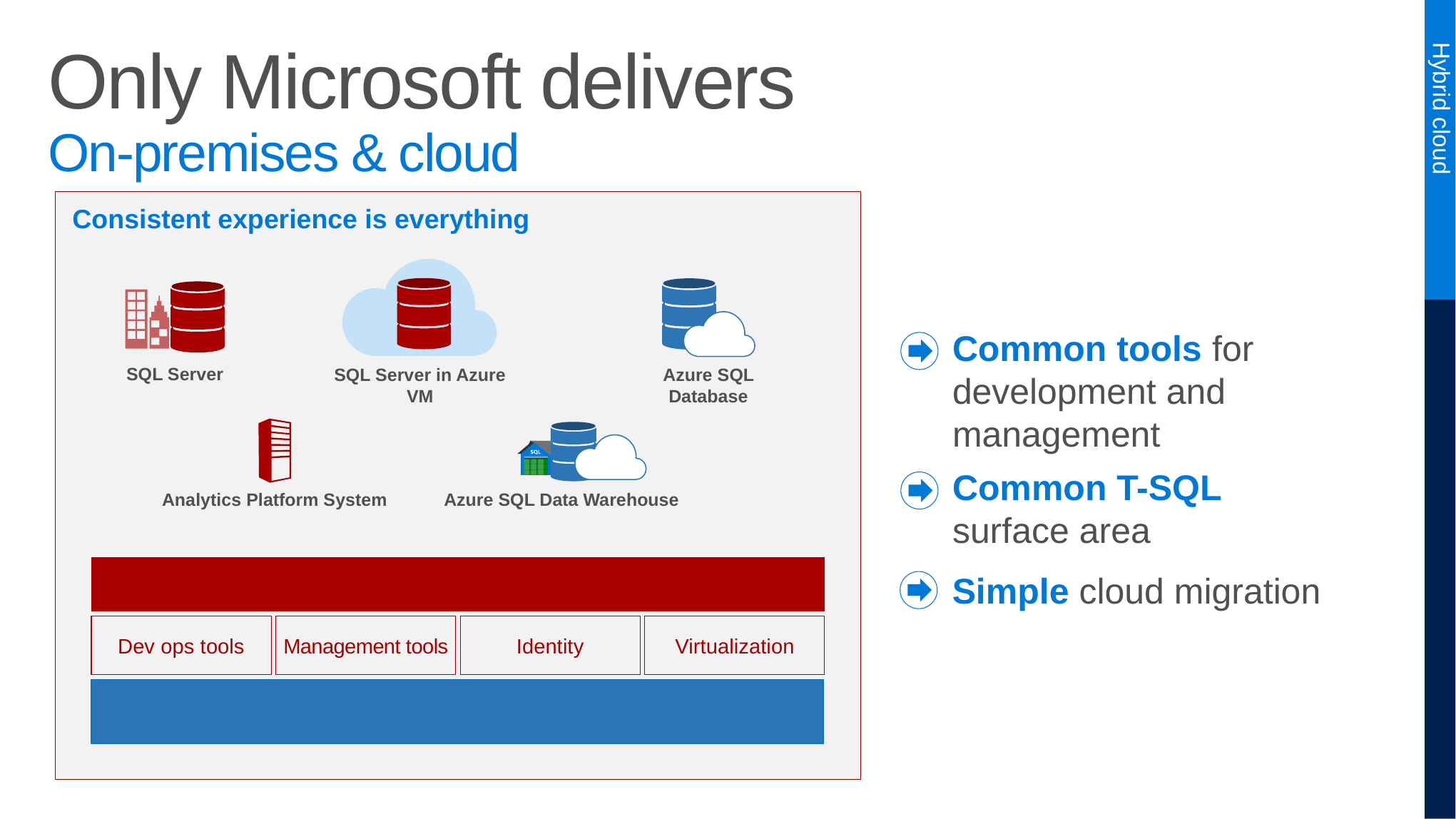

Hybrid cloud

# Only Microsoft delivers On-premises & cloud

Consistent experience is everything

SQL Server in Azure VM

Azure SQL Database

SQL Server
Common tools for development and
management

Analytics Platform System

Azure SQL Data Warehouse

Common T-SQL surface area

Common tools
Dev ops tools
Management tools
Identity
Virtualization
Single-vendor support
Simple cloud migration